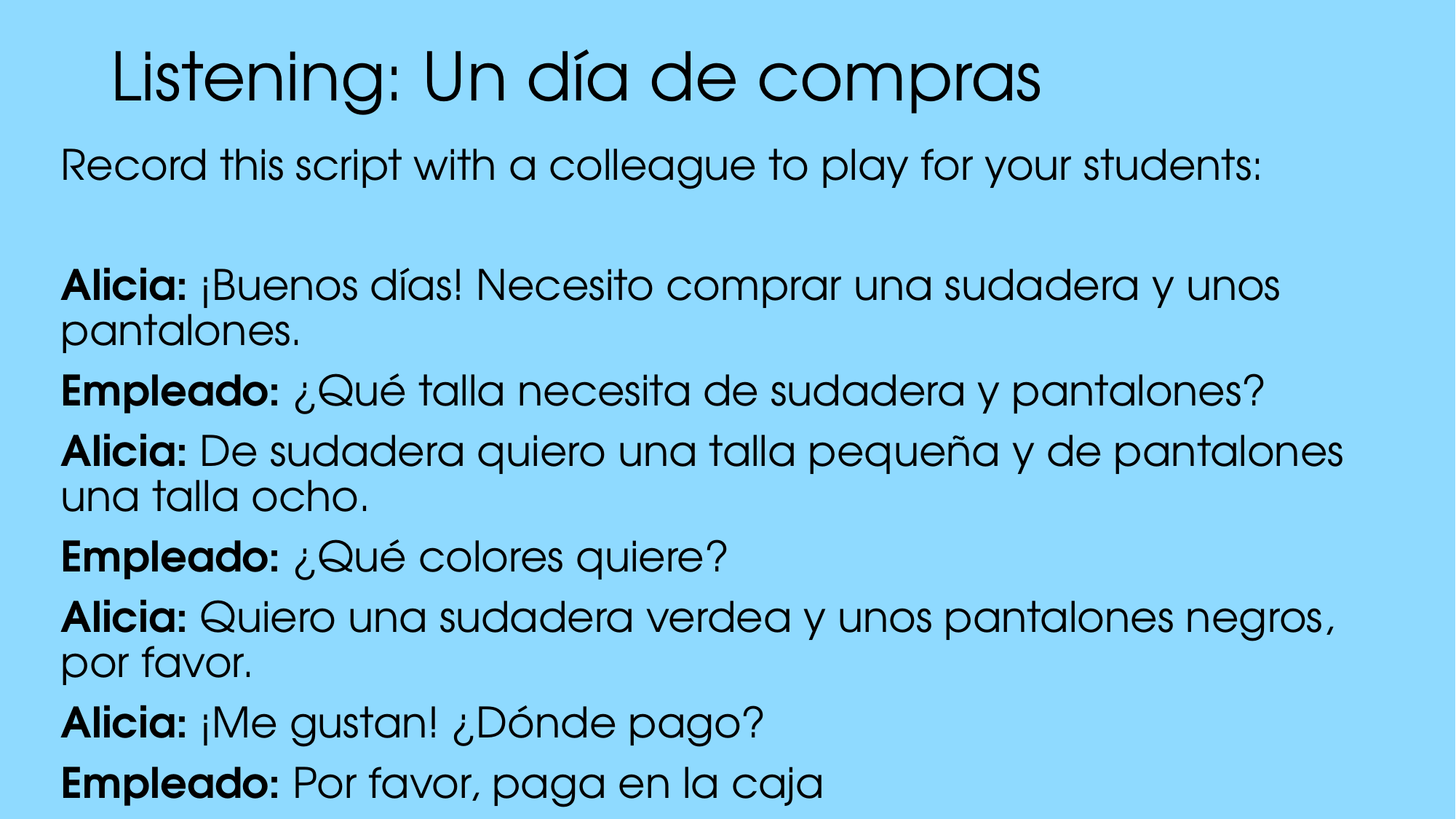

# Listening: Un día de compras
Record this script with a colleague to play for your students:

Alicia: ¡Buenos días! Necesito comprar una sudadera y unos pantalones.
Empleado: ¿Qué talla necesita de sudadera y pantalones?
Alicia: De sudadera quiero una talla pequeña y de pantalones una talla ocho.
Empleado: ¿Qué colores quiere?
Alicia: Quiero una sudadera verdea y unos pantalones negros, por favor.
Alicia: ¡Me gustan! ¿Dónde pago?
Empleado: Por favor, paga en la caja